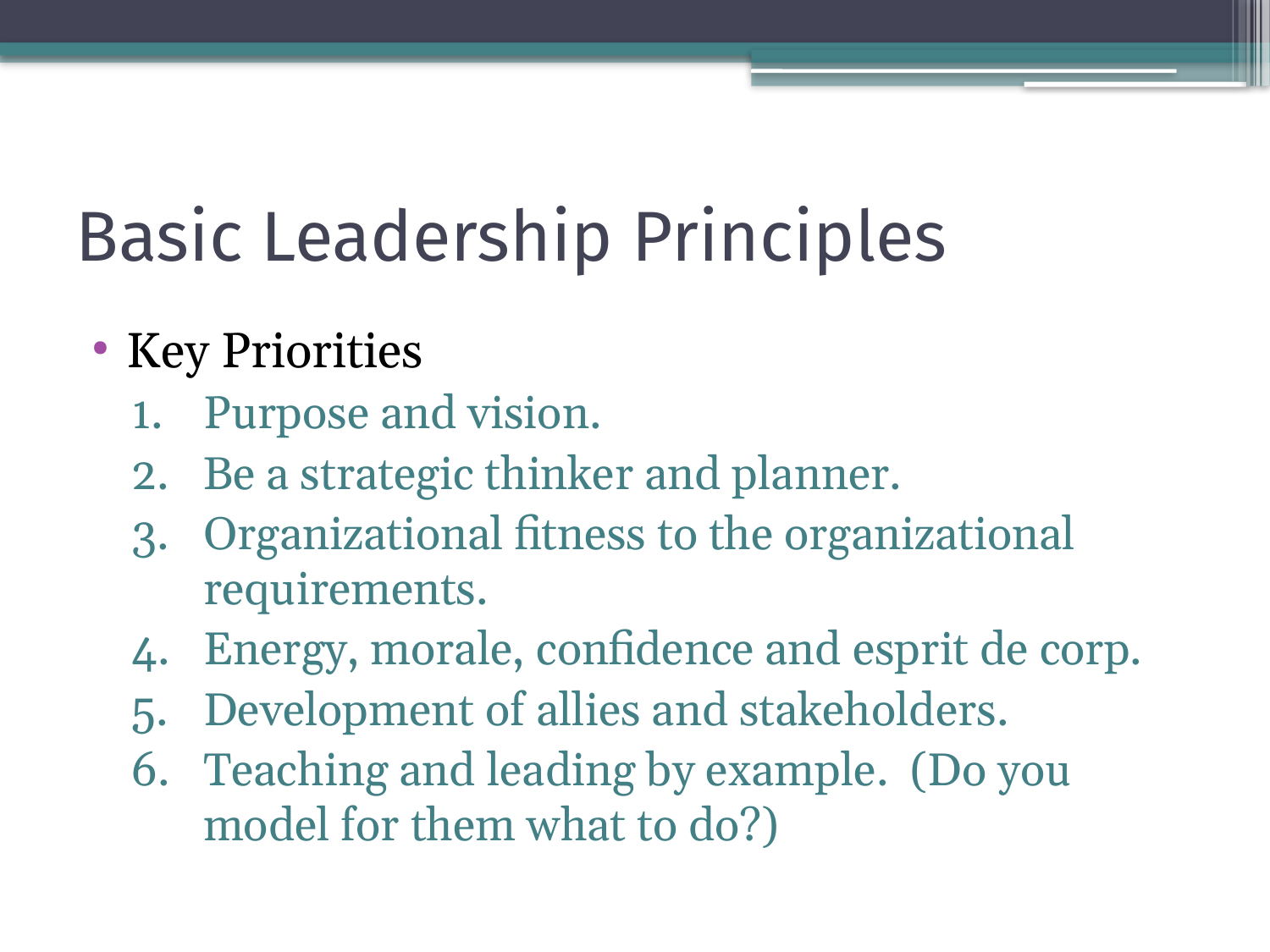

# Basic Leadership Principles
Key Priorities
Purpose and vision.
Be a strategic thinker and planner.
Organizational fitness to the organizational requirements.
Energy, morale, confidence and esprit de corp.
Development of allies and stakeholders.
Teaching and leading by example.  (Do you model for them what to do?)